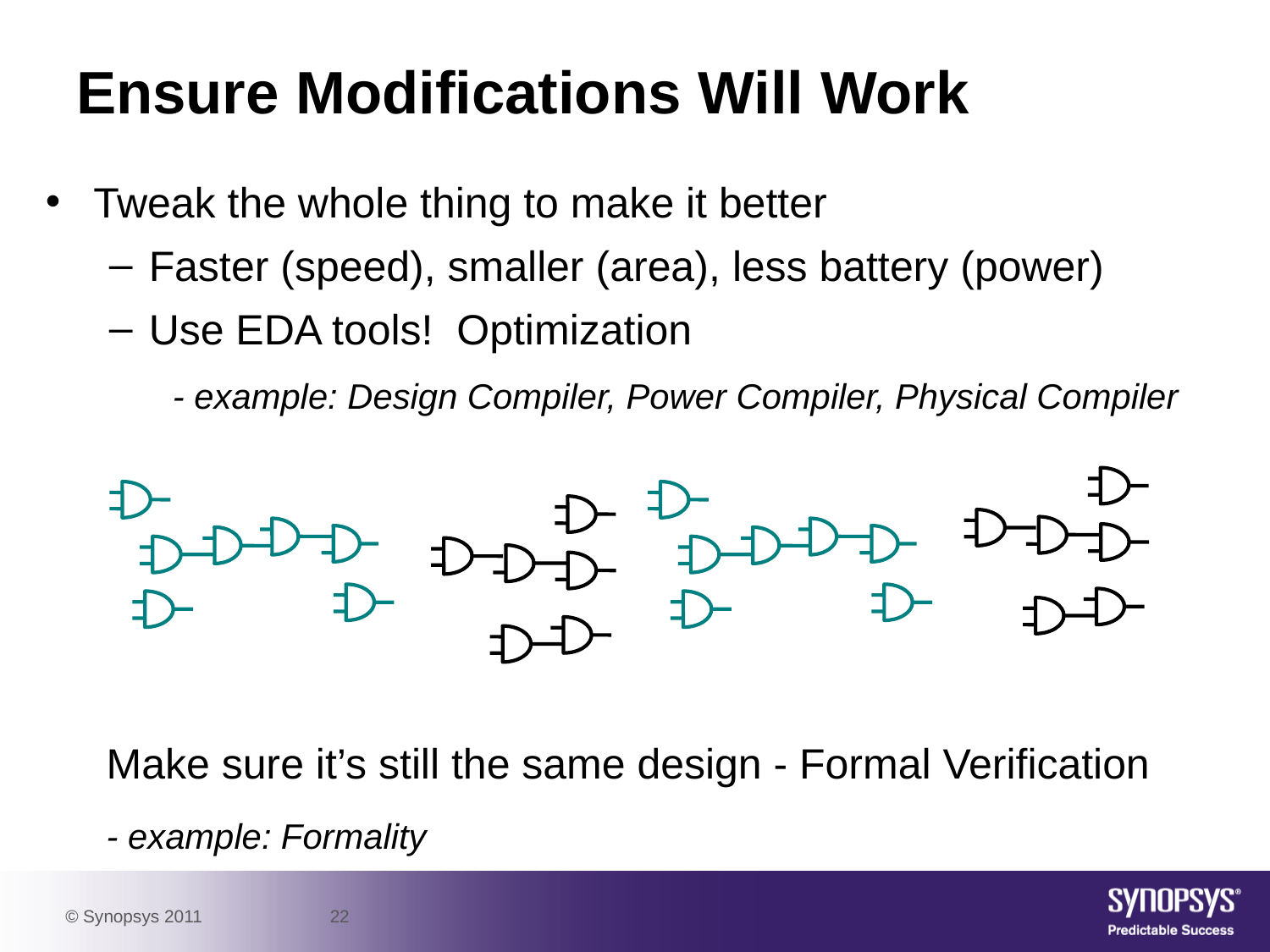

# Ensure Modifications Will Work
Tweak the whole thing to make it better
Faster (speed), smaller (area), less battery (power)
Use EDA tools!  Optimization
- example: Design Compiler, Power Compiler, Physical Compiler

Make sure it’s still the same design - Formal Verification
- example: Formality